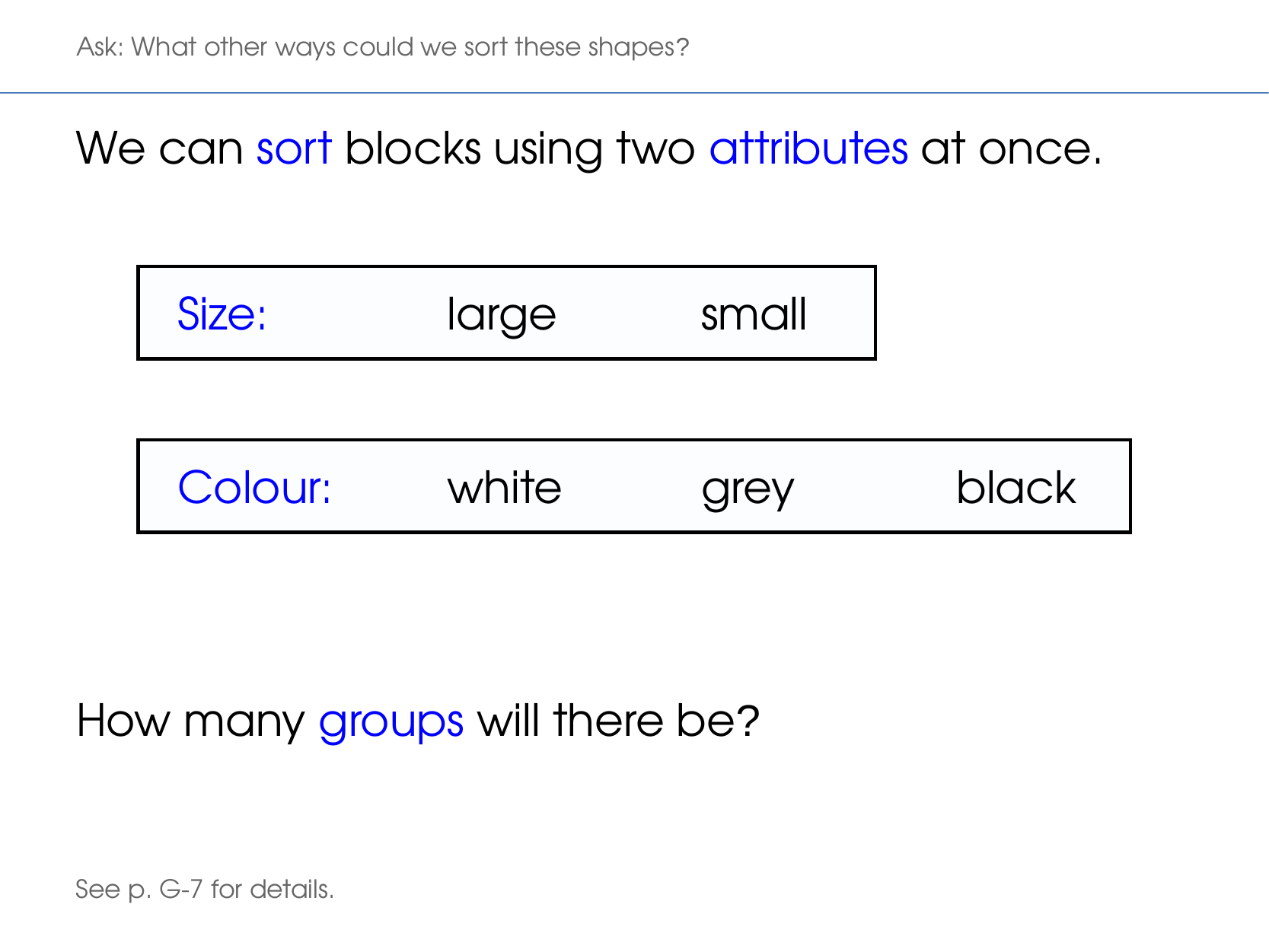

Ask: What other ways could we sort these shapes?
We can sort blocks using two attributes at once.

Size:
large
small

Colour:
white
grey
black
How many groups will there be?
See p. G-7 for details.